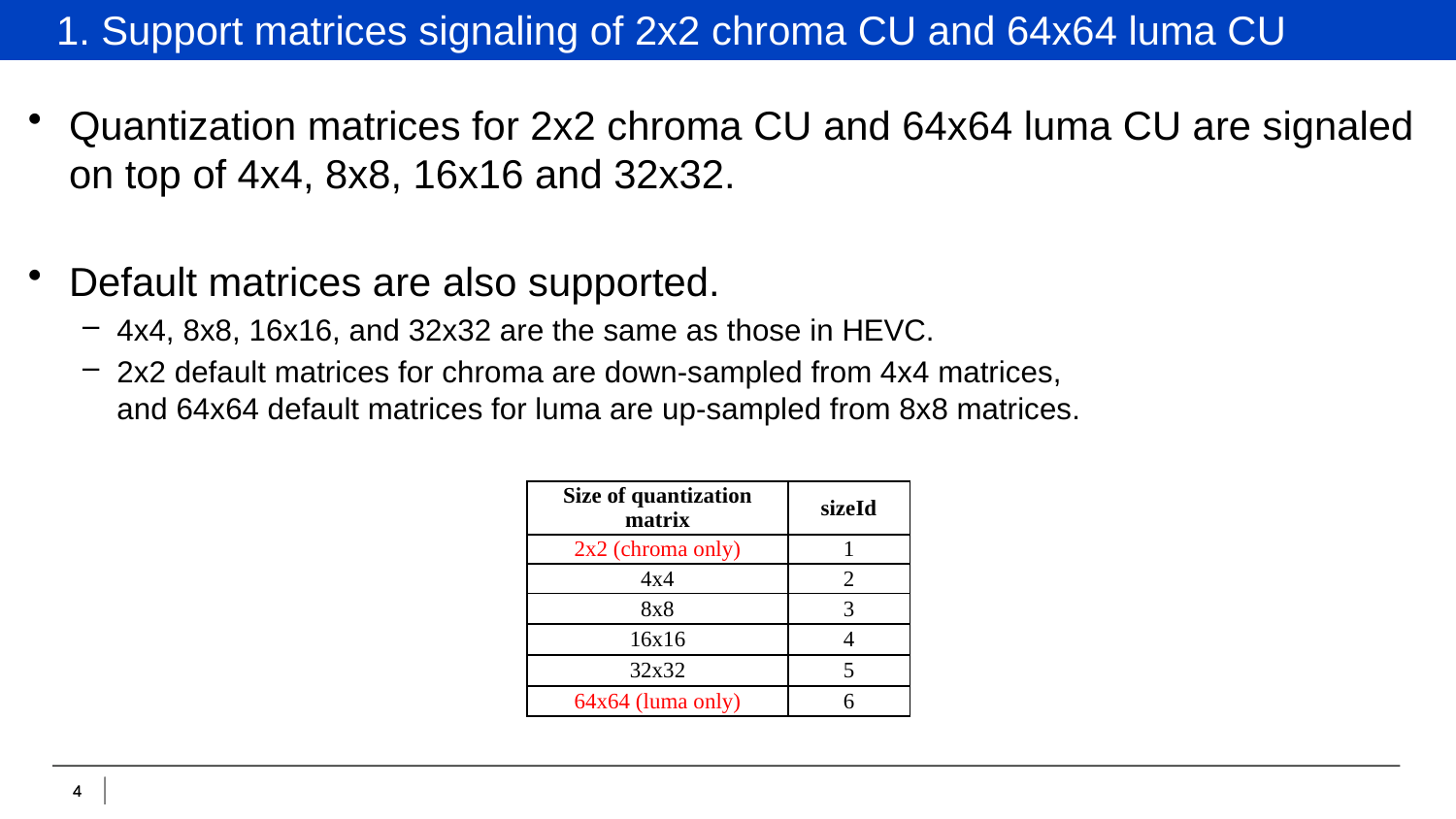

1. Support matrices signaling of 2x2 chroma CU and 64x64 luma CU
Quantization matrices for 2x2 chroma CU and 64x64 luma CU are signaled on top of 4x4, 8x8, 16x16 and 32x32.

Default matrices are also supported.
4x4, 8x8, 16x16, and 32x32 are the same as those in HEVC.
2x2 default matrices for chroma are down-sampled from 4x4 matrices,
and 64x64 default matrices for luma are up-sampled from 8x8 matrices.
| Size of quantization matrix | sizeId |
| --- | --- |
| 2x2 (chroma only) | 1 |
| 4x4 | 2 |
| 8x8 | 3 |
| 16x16 | 4 |
| 32x32 | 5 |
| 64x64 (luma only) | 6 |
4